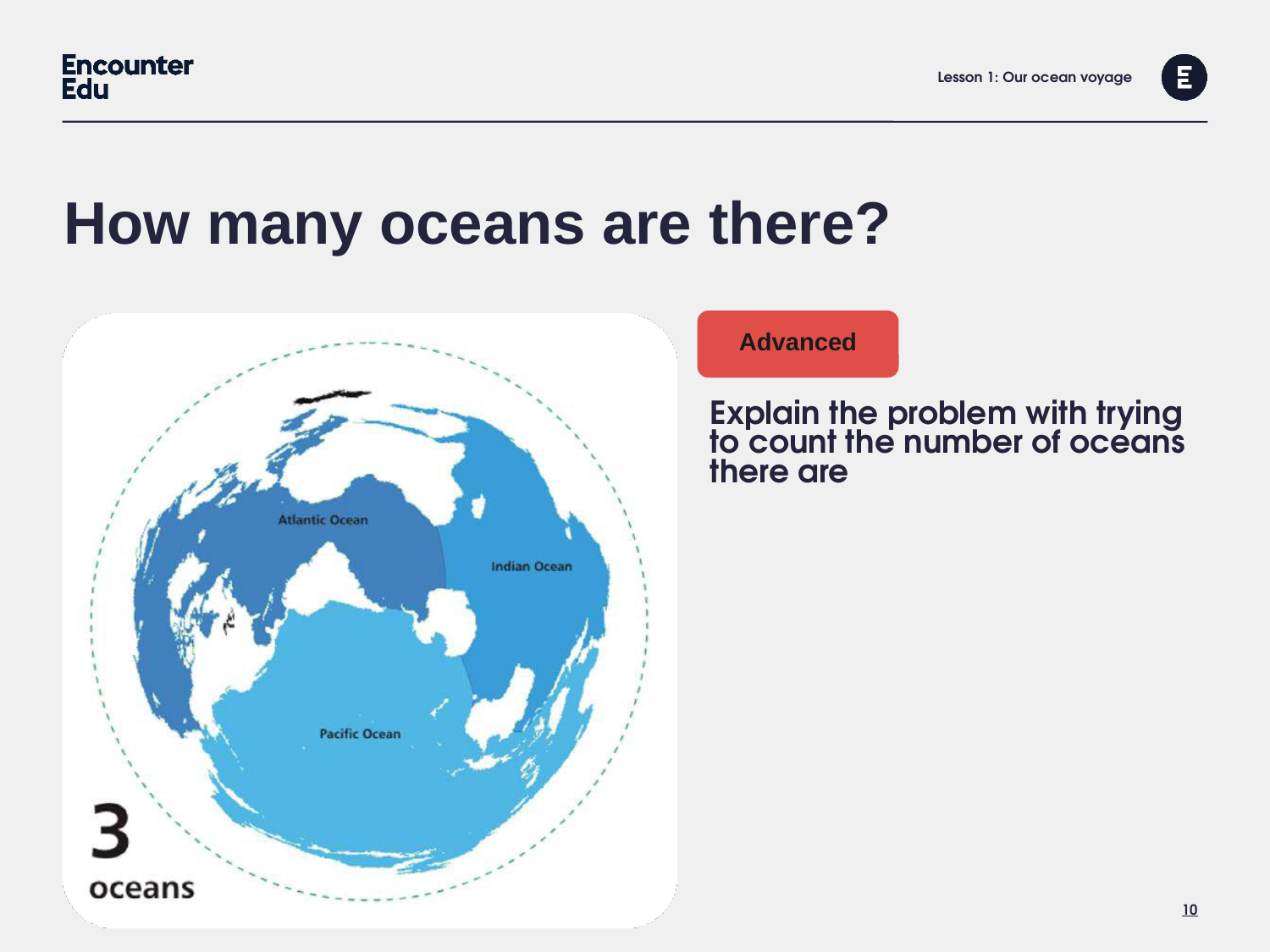

Lesson 1: Our ocean voyage
How many oceans are there?
Advanced

| Explain the problem with trying to count the number of oceans there are |
| --- |
|  |
|  |
|  |
|  |
10